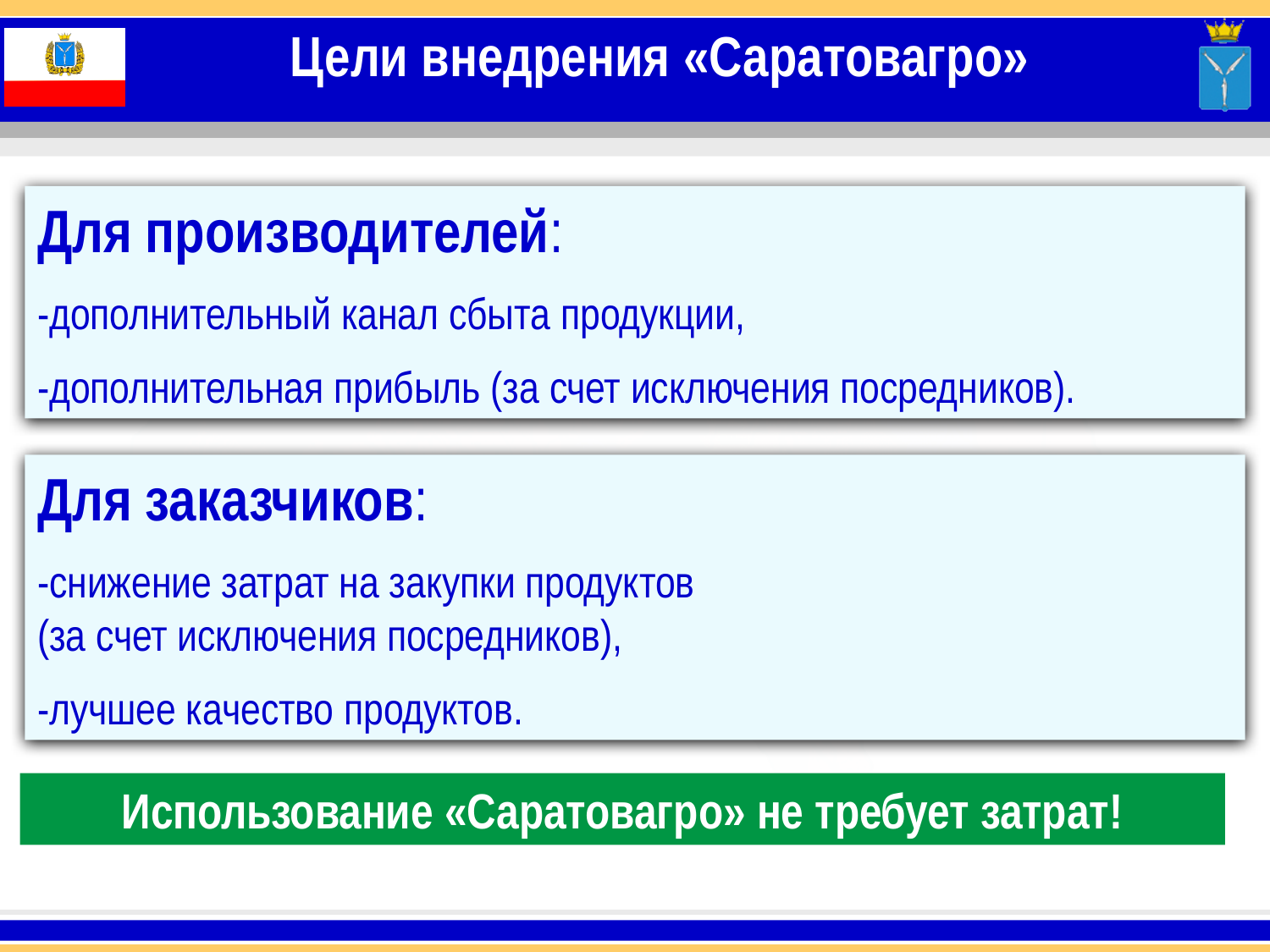

Цели внедрения «Саратовагро»

Для производителей:

-дополнительный канал сбыта продукции,

-дополнительная прибыль (за счет исключения посредников).
Для заказчиков:

-снижение затрат на закупки продуктов
(за счет исключения посредников),

-лучшее качество продуктов.
Использование «Саратовагро» не требует затрат!